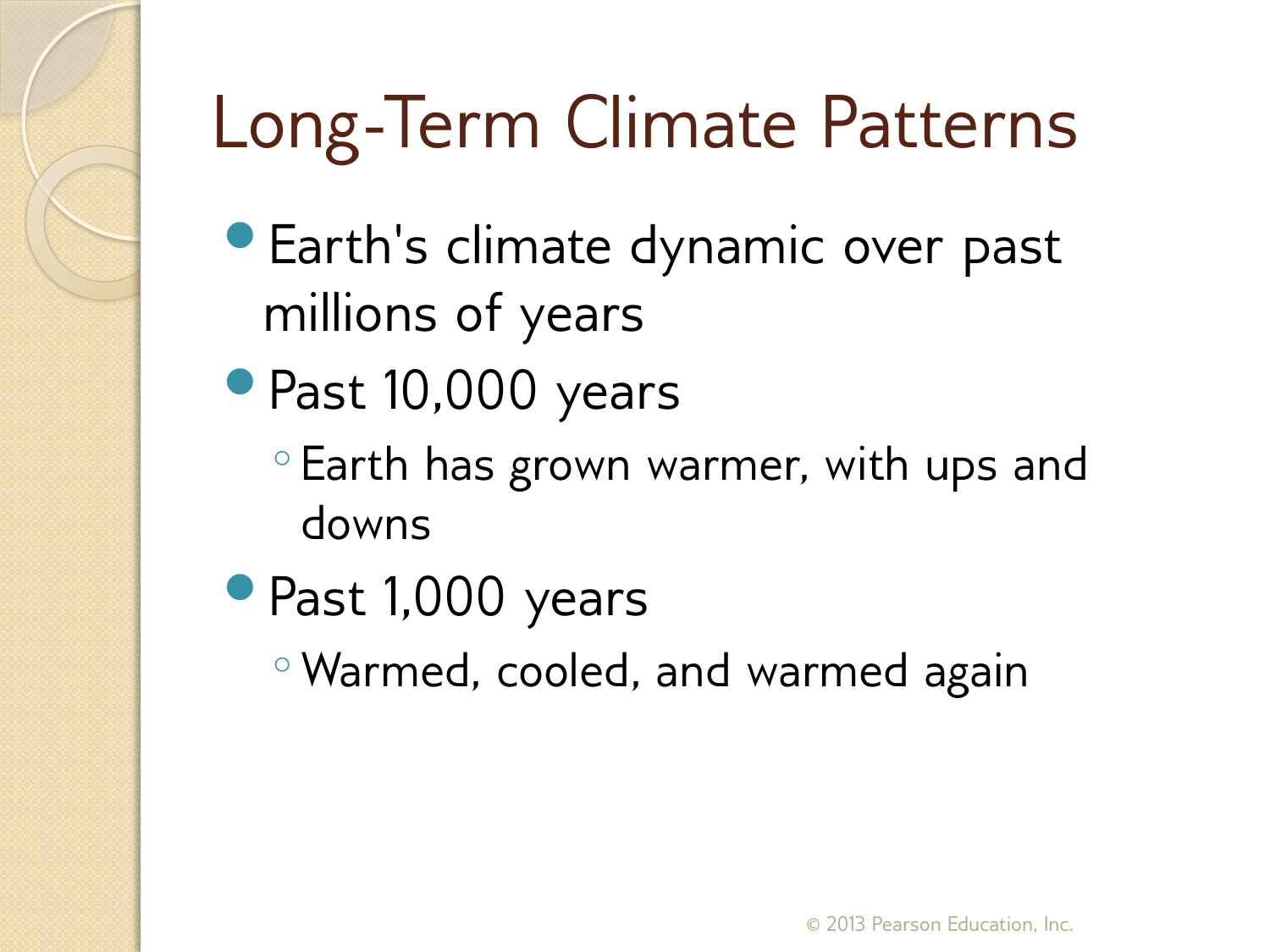

# Long-Term Climate Patterns
Earth's climate dynamic over past millions of years
Past 10,000 years
Earth has grown warmer, with ups and downs
Past 1,000 years
Warmed, cooled, and warmed again
© 2013 Pearson Education, Inc.